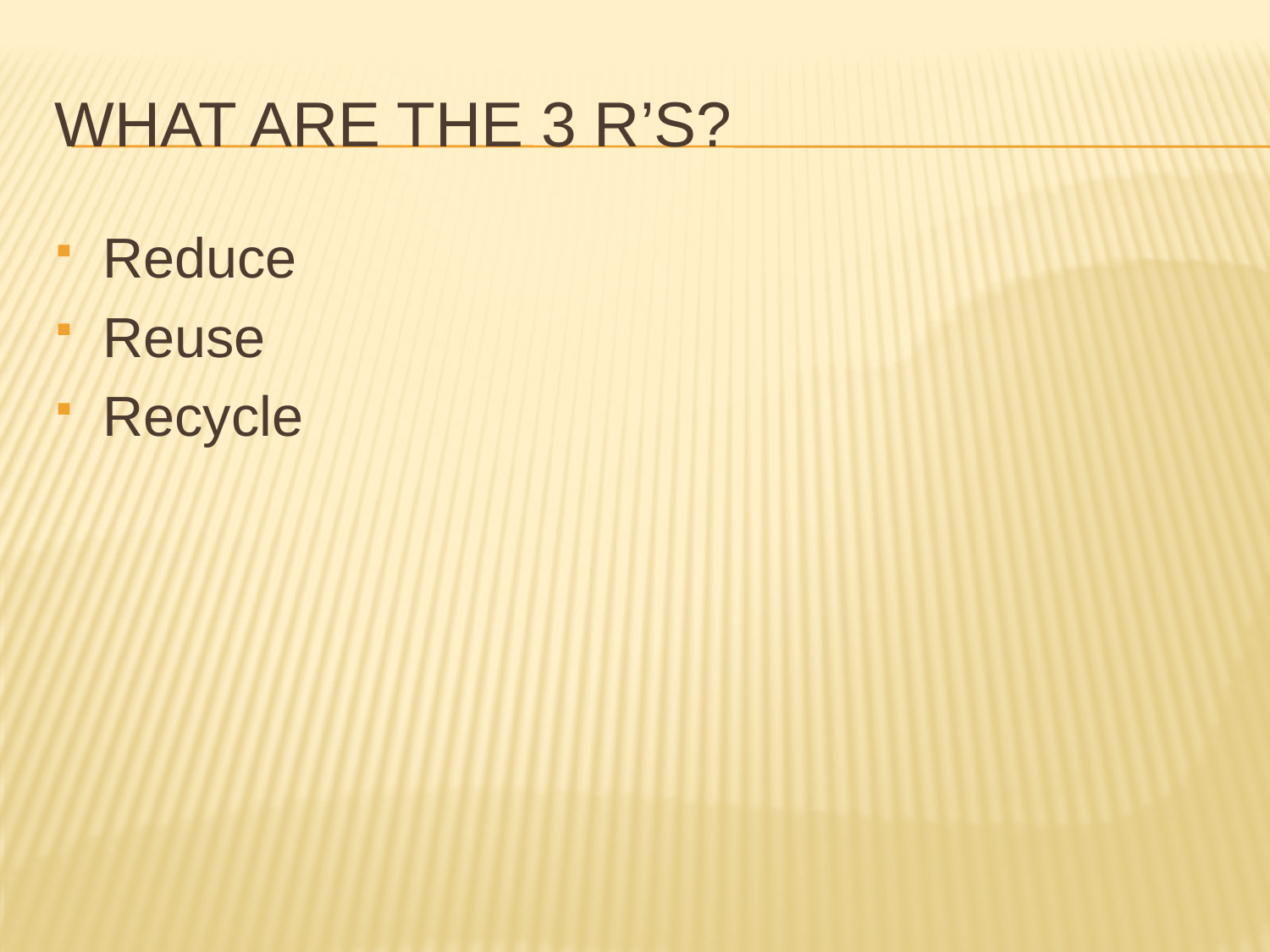

# What are the 3 R’s?
Reduce
Reuse
Recycle